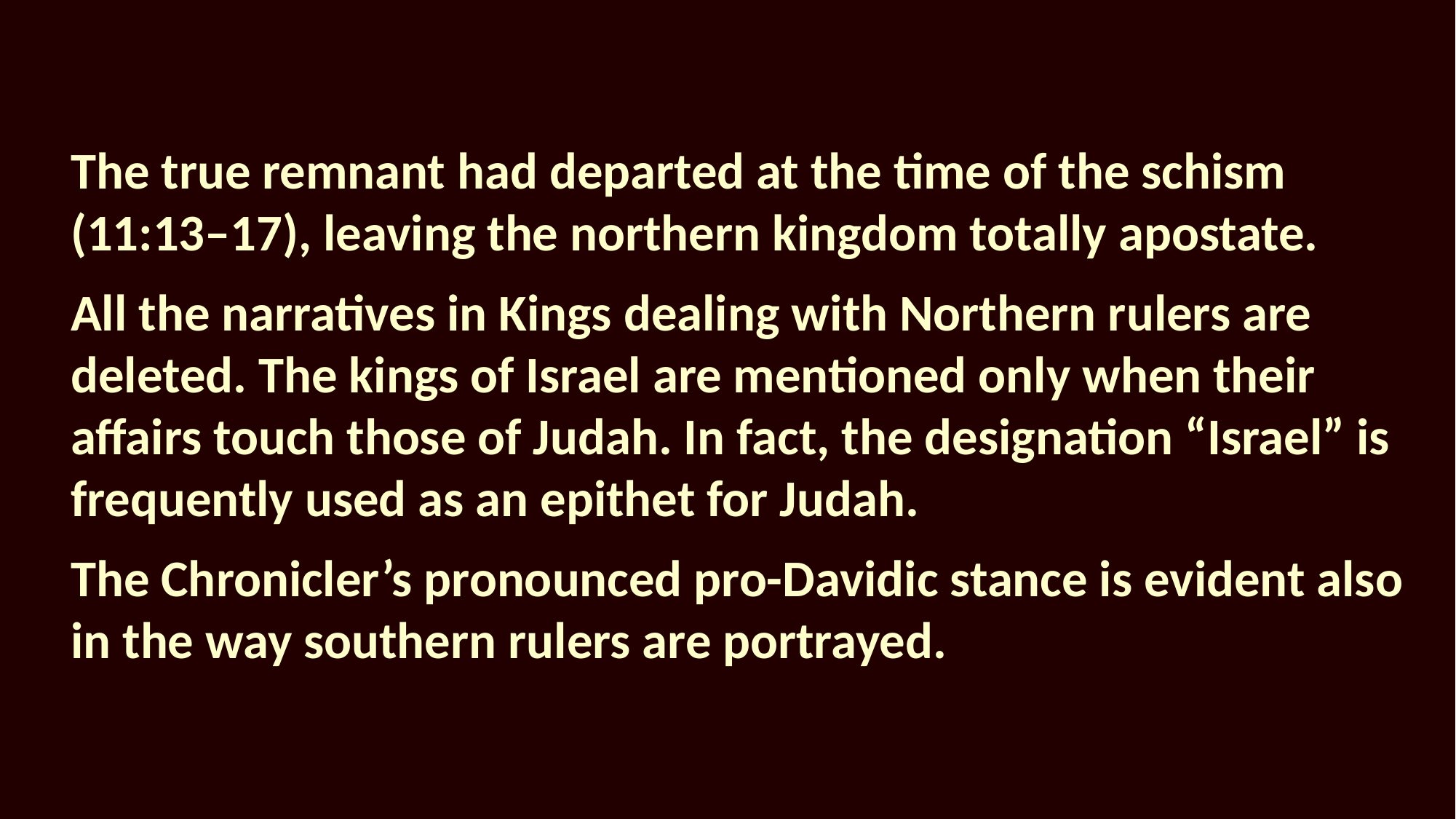

The true remnant had departed at the time of the schism (11:13–17), leaving the northern kingdom totally apostate.
All the narratives in Kings dealing with Northern rulers are deleted. The kings of Israel are mentioned only when their affairs touch those of Judah. In fact, the designation “Israel” is frequently used as an epithet for Judah.
The Chronicler’s pronounced pro-Davidic stance is evident also in the way southern rulers are portrayed.